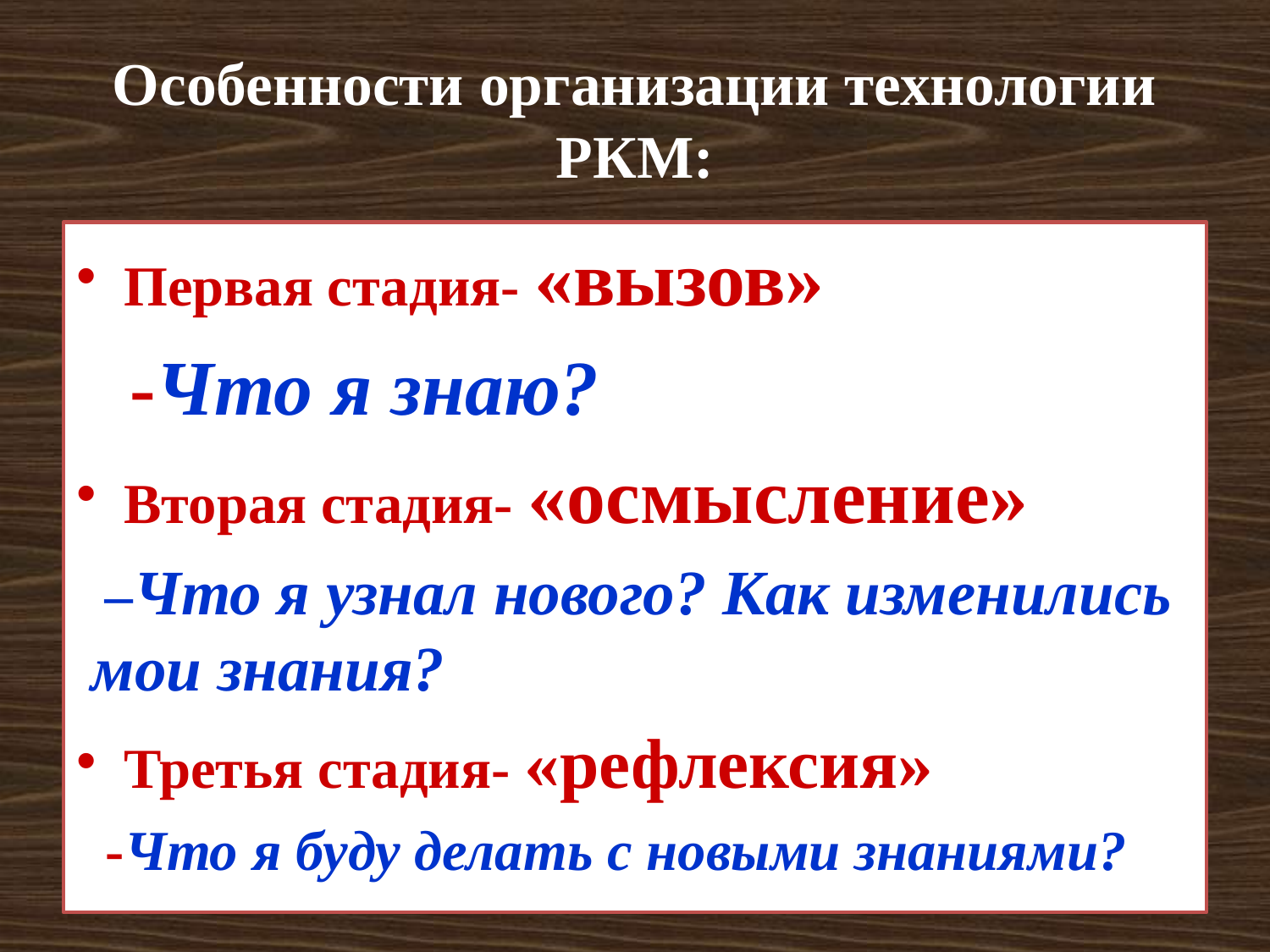

# Особенности организации технологии РКМ:
Первая стадия- «вызов»
  -Что я знаю?
Вторая стадия- «осмысление»
 –Что я узнал нового? Как изменились мои знания?
Третья стадия- «рефлексия»
 -Что я буду делать с новыми знаниями?